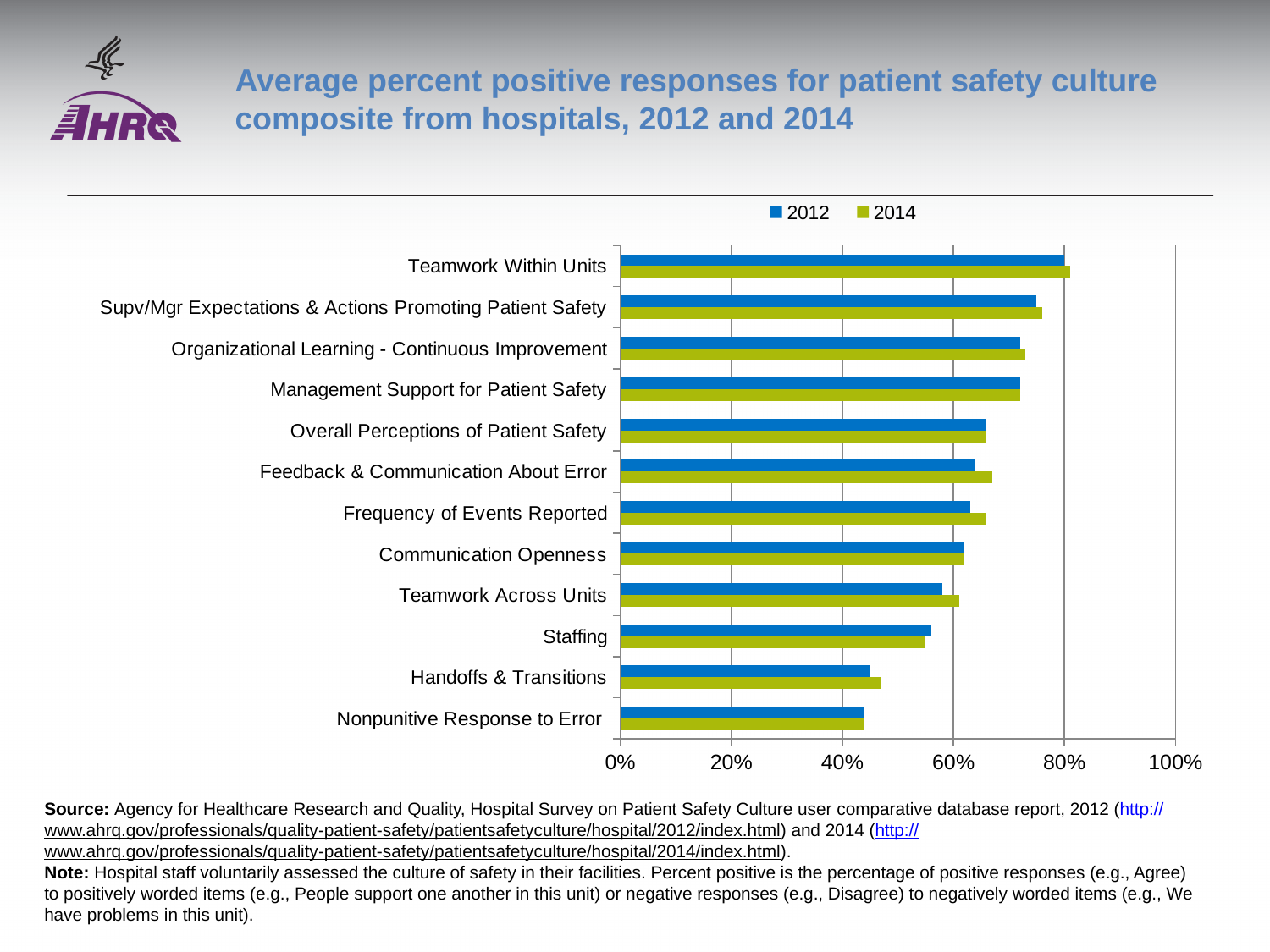

# Average percent positive responses for patient safety culture composite from hospitals, 2012 and 2014

### Chart

| Category | 2014 | 2012 |
|---|---|---|
| Nonpunitive Response to Error  | 0.44 | 0.44 |
| Handoffs & Transitions | 0.47 | 0.45 |
| Staffing | 0.55 | 0.56 |
| Teamwork Across Units | 0.61 | 0.58 |
| Communication Openness | 0.62 | 0.62 |
| Frequency of Events Reported | 0.66 | 0.63 |
| Feedback & Communication About Error | 0.67 | 0.64 |
| Overall Perceptions of Patient Safety | 0.66 | 0.66 |
| Management Support for Patient Safety | 0.72 | 0.72 |
| Organizational Learning - Continuous Improvement | 0.73 | 0.72 |
| Supv/Mgr Expectations & Actions Promoting Patient Safety | 0.76 | 0.75 |
| Teamwork Within Units | 0.81 | 0.8 |
Source: Agency for Healthcare Research and Quality, Hospital Survey on Patient Safety Culture user comparative database report, 2012 (http://www.ahrq.gov/professionals/quality-patient-safety/patientsafetyculture/hospital/2012/index.html) and 2014 (http://www.ahrq.gov/professionals/quality-patient-safety/patientsafetyculture/hospital/2014/index.html).
Note: Hospital staff voluntarily assessed the culture of safety in their facilities. Percent positive is the percentage of positive responses (e.g., Agree) to positively worded items (e.g., People support one another in this unit) or negative responses (e.g., Disagree) to negatively worded items (e.g., We have problems in this unit).